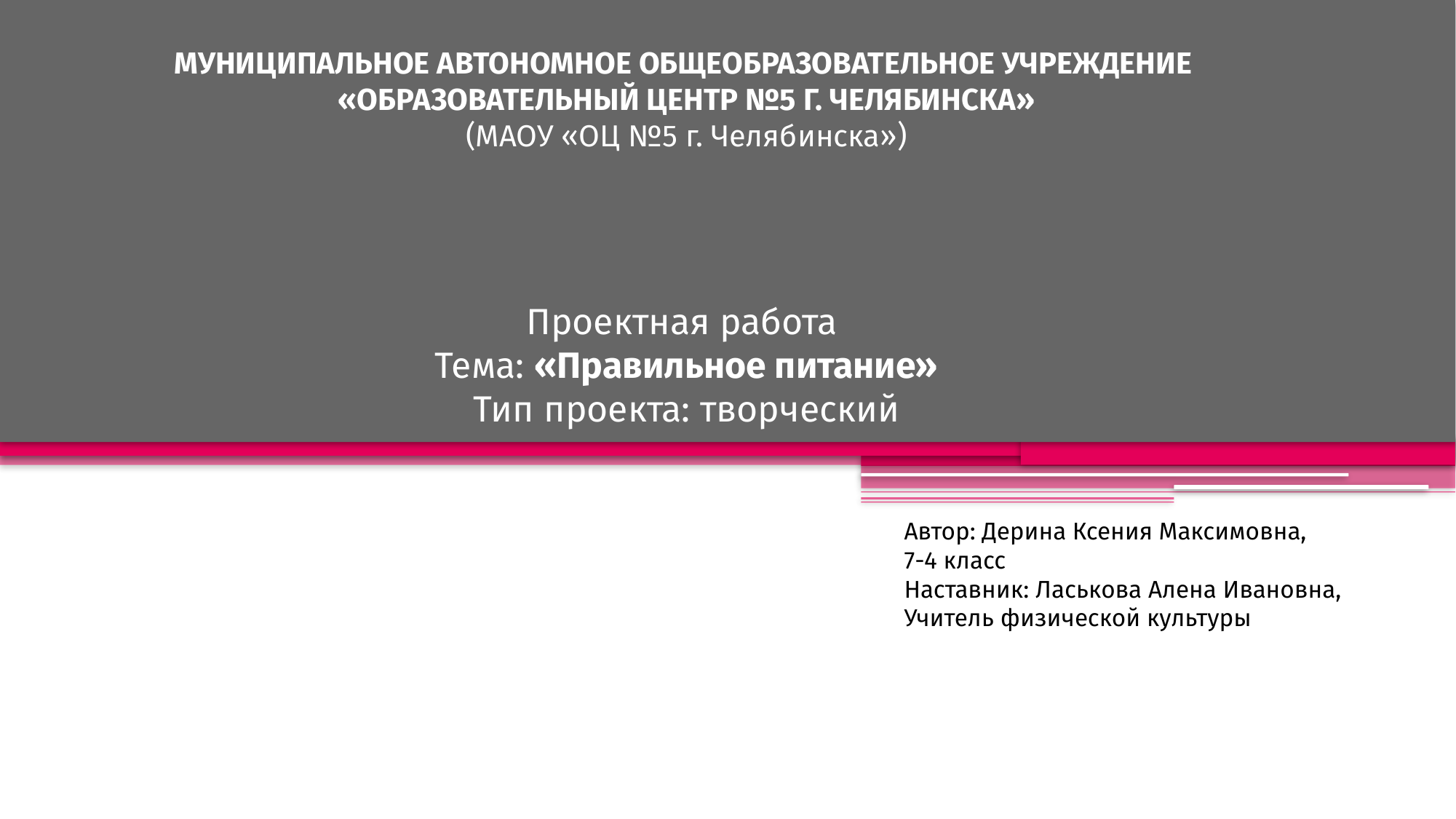

# МУНИЦИПАЛЬНОЕ АВТОНОМНОЕ ОБЩЕОБРАЗОВАТЕЛЬНОЕ УЧРЕЖДЕНИЕ «ОБРАЗОВАТЕЛЬНЫЙ ЦЕНТР №5 Г. ЧЕЛЯБИНСКА» (МАОУ «ОЦ №5 г. Челябинска»)             Проектная работа Тема: «Правильное питание» Тип проекта: творческий
 
 
 
 
Автор: Дерина Ксения Максимовна,
7-4 класс
Наставник: Ласькова Алена Ивановна,
Учитель физической культуры